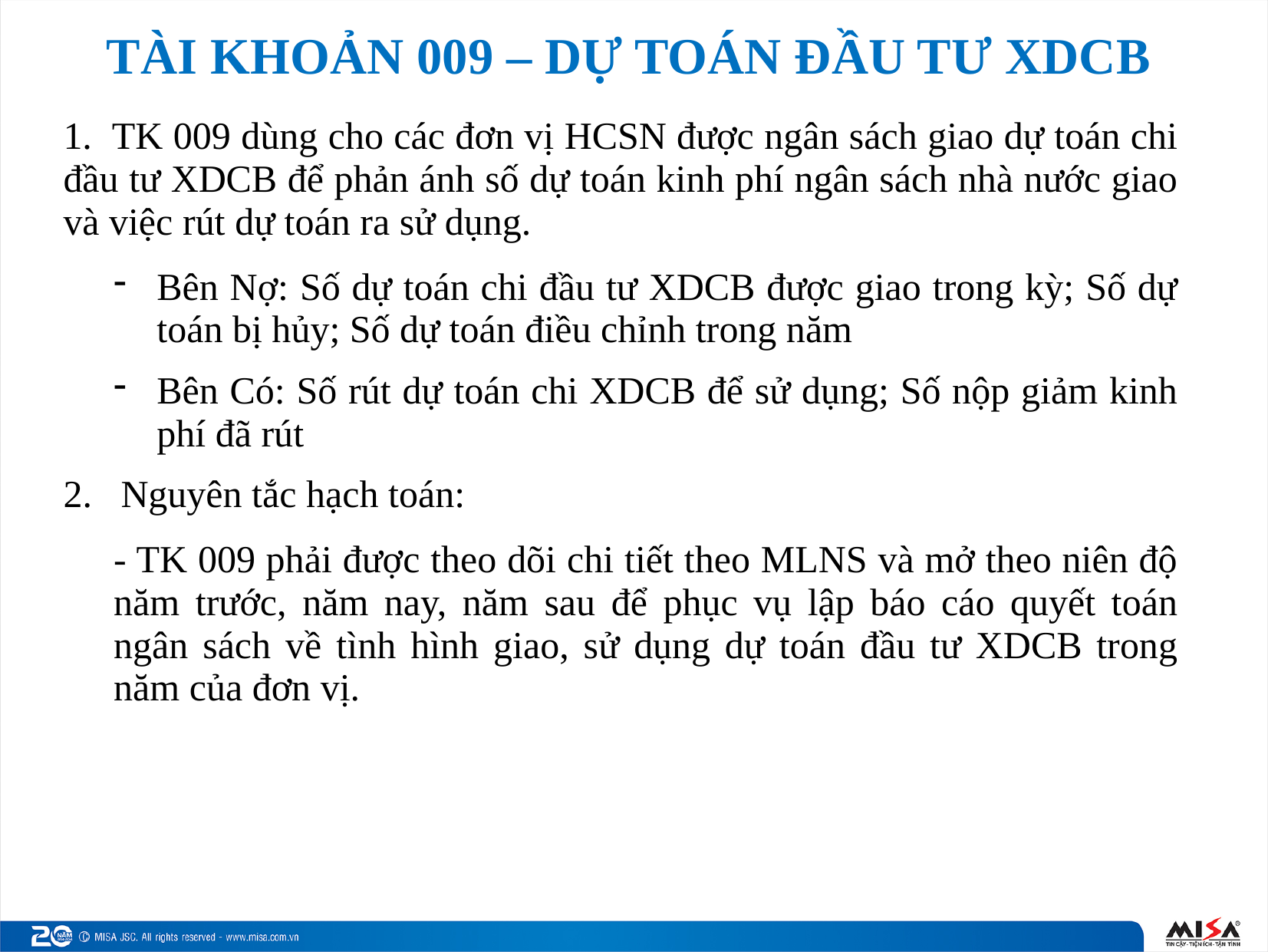

# TÀI KHOẢN 009 – DỰ TOÁN ĐẦU TƯ XDCB
1.  TK 009 dùng cho các đơn vị HCSN được ngân sách giao dự toán chi đầu tư XDCB để phản ánh số dự toán kinh phí ngân sách nhà nước giao và việc rút dự toán ra sử dụng.
Bên Nợ: Số dự toán chi đầu tư XDCB được giao trong kỳ; Số dự toán bị hủy; Số dự toán điều chỉnh trong năm
Bên Có: Số rút dự toán chi XDCB để sử dụng; Số nộp giảm kinh phí đã rút
Nguyên tắc hạch toán:
- TK 009 phải được theo dõi chi tiết theo MLNS và mở theo niên độ năm trước, năm nay, năm sau để phục vụ lập báo cáo quyết toán ngân sách về tình hình giao, sử dụng dự toán đầu tư XDCB trong năm của đơn vị.